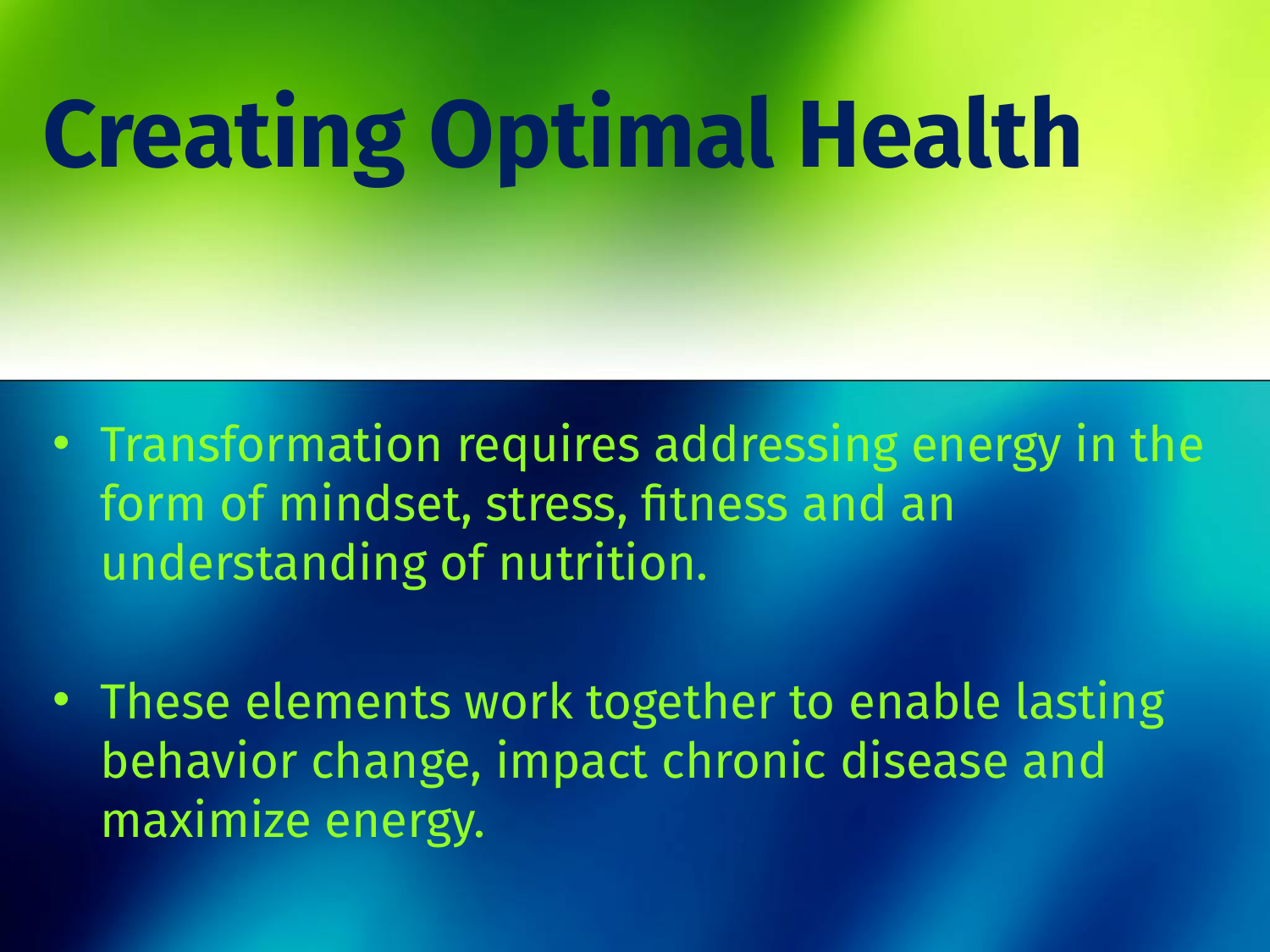

# Creating Optimal Health
Transformation requires addressing energy in the form of mindset, stress, fitness and an understanding of nutrition.

These elements work together to enable lasting behavior change, impact chronic disease and maximize energy.